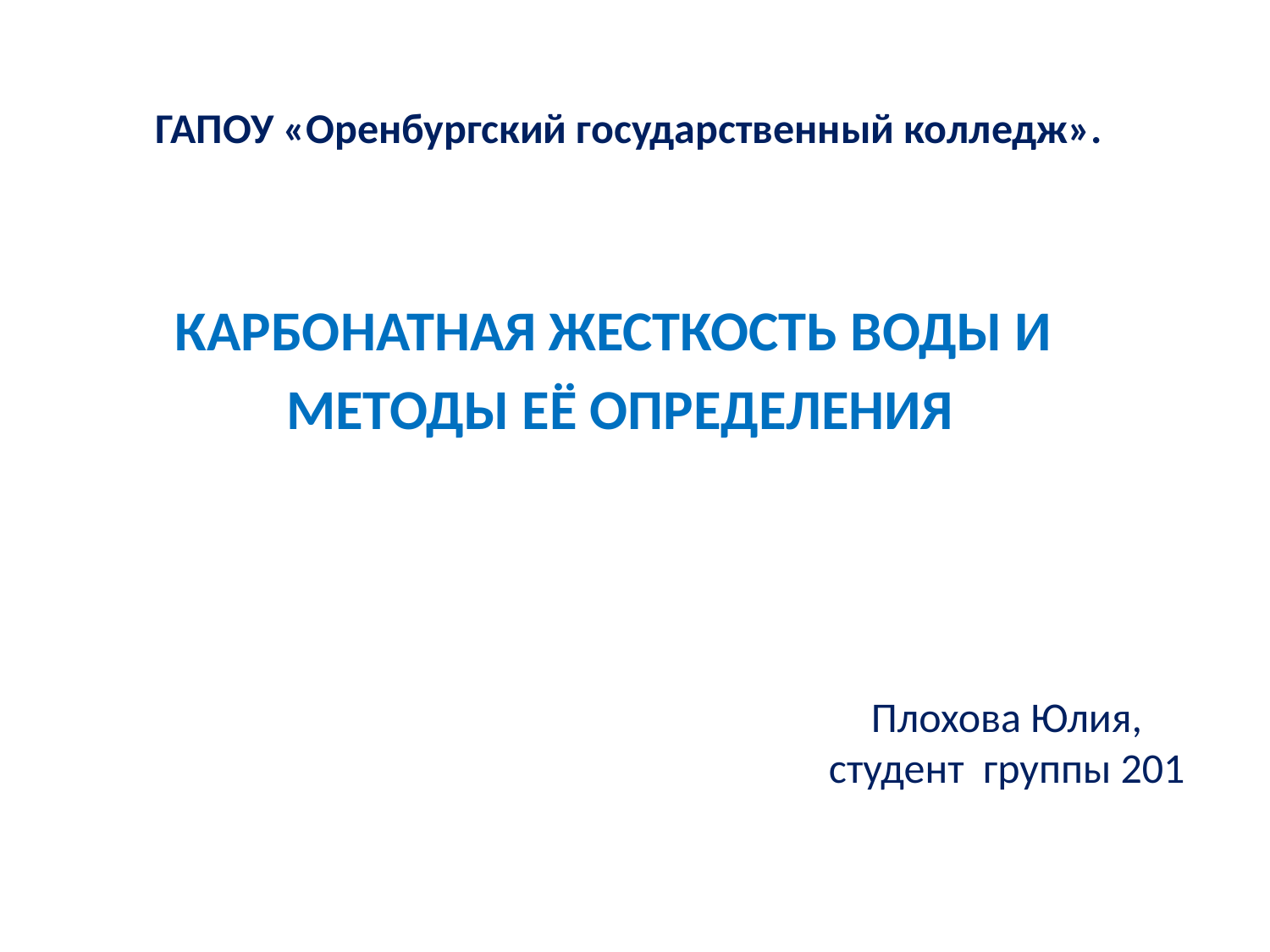

# ГАПОУ «Оренбургский государственный колледж».
КАРБОНАТНАЯ ЖЕСТКОСТЬ ВОДЫ И
МЕТОДЫ ЕЁ ОПРЕДЕЛЕНИЯ

Плохова Юлия, студент  группы 201